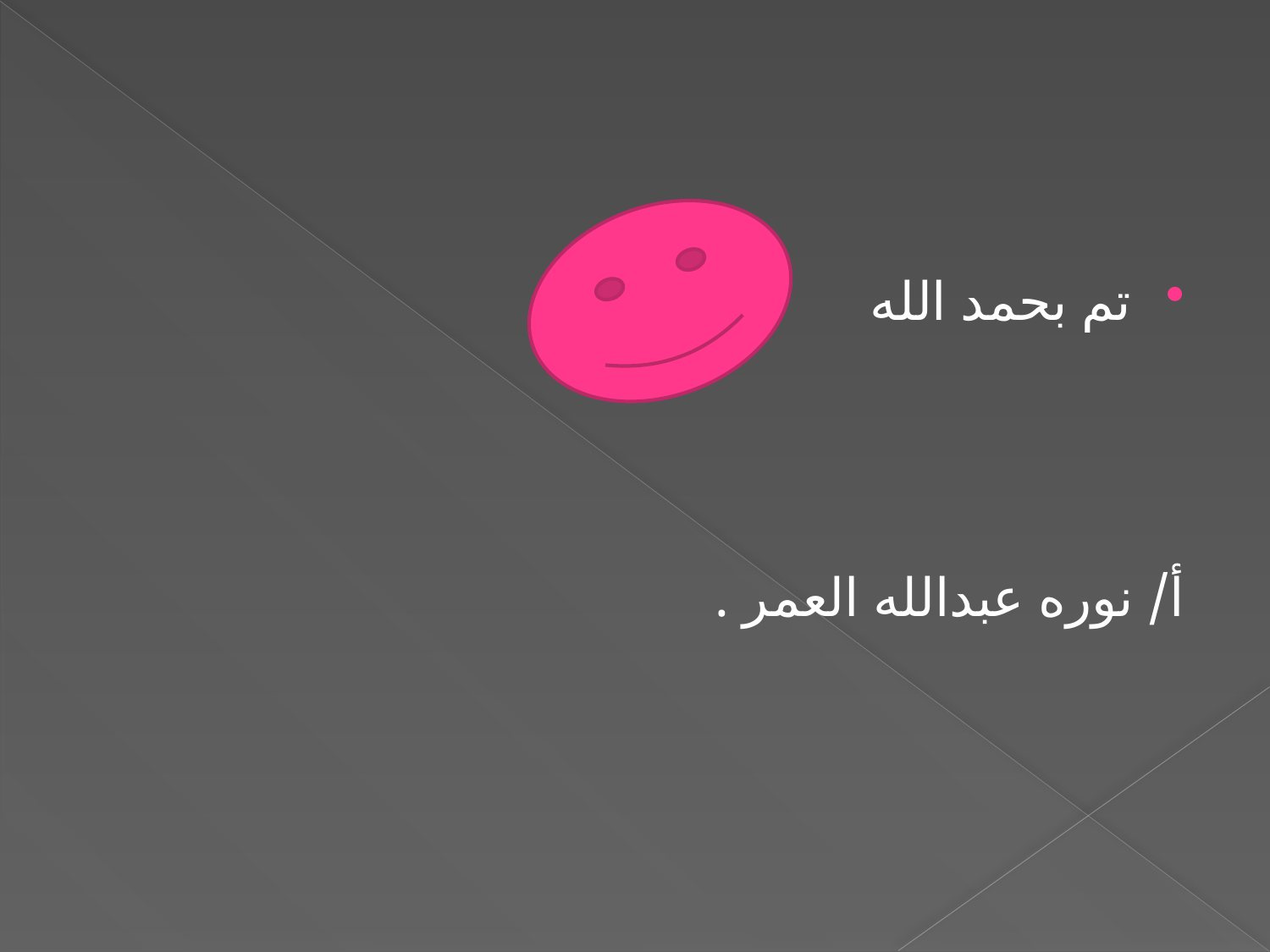

#

تم بحمد الله

أ/ نوره عبدالله العمر .